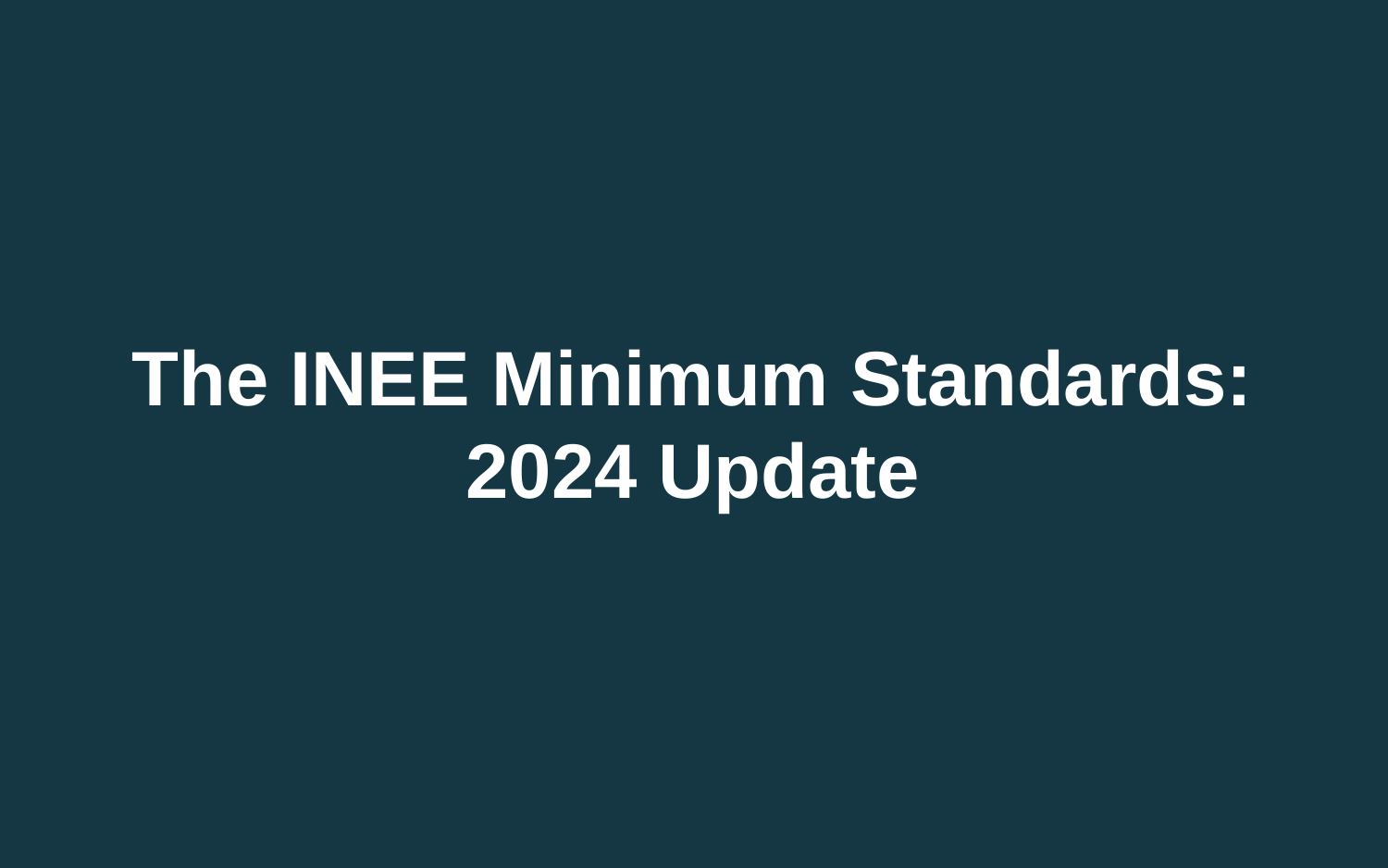

# The INEE Minimum Standards: 2024 Update